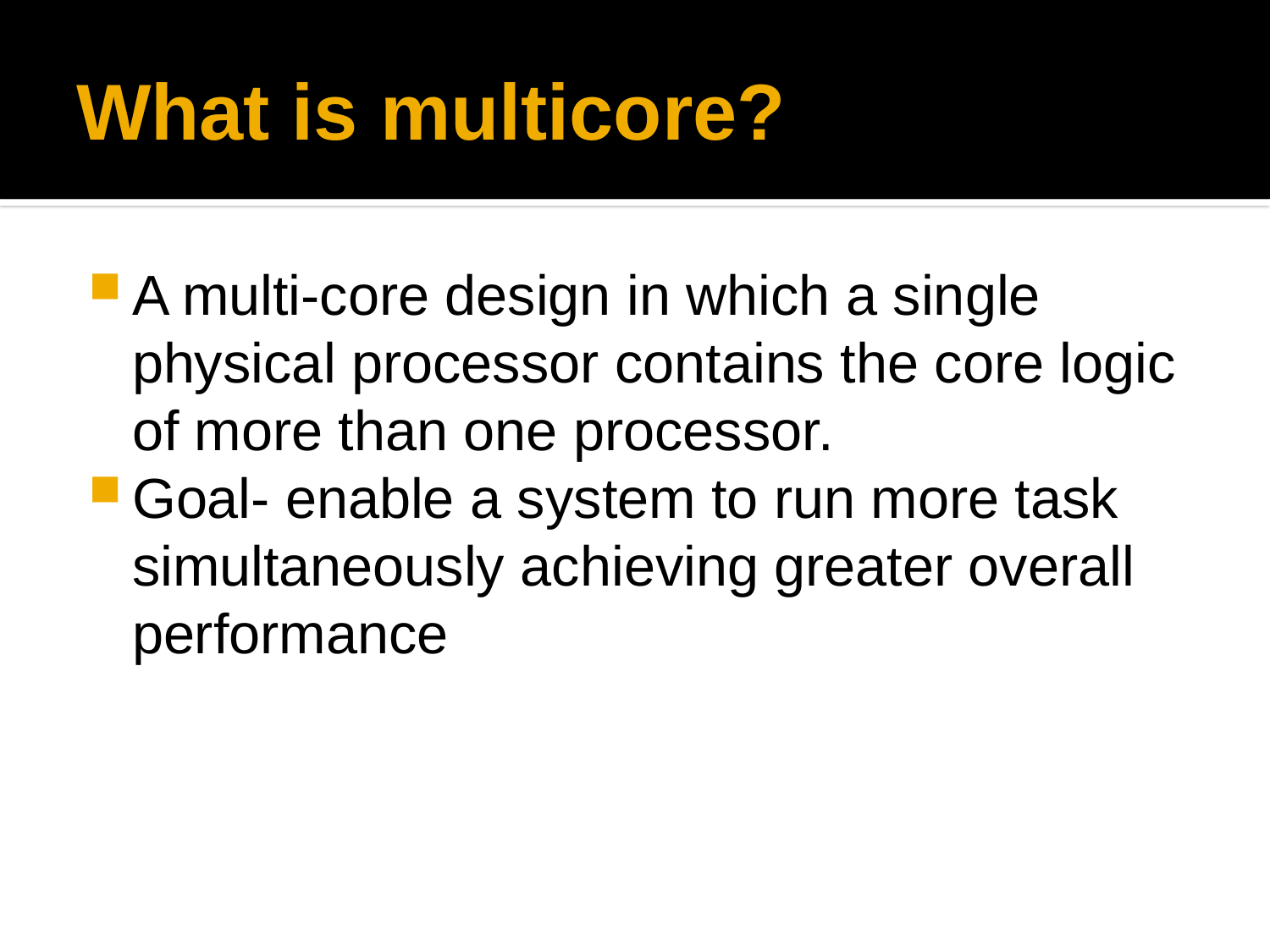

# What is multicore?
A multi-core design in which a single physical processor contains the core logic of more than one processor.
Goal- enable a system to run more task simultaneously achieving greater overall performance